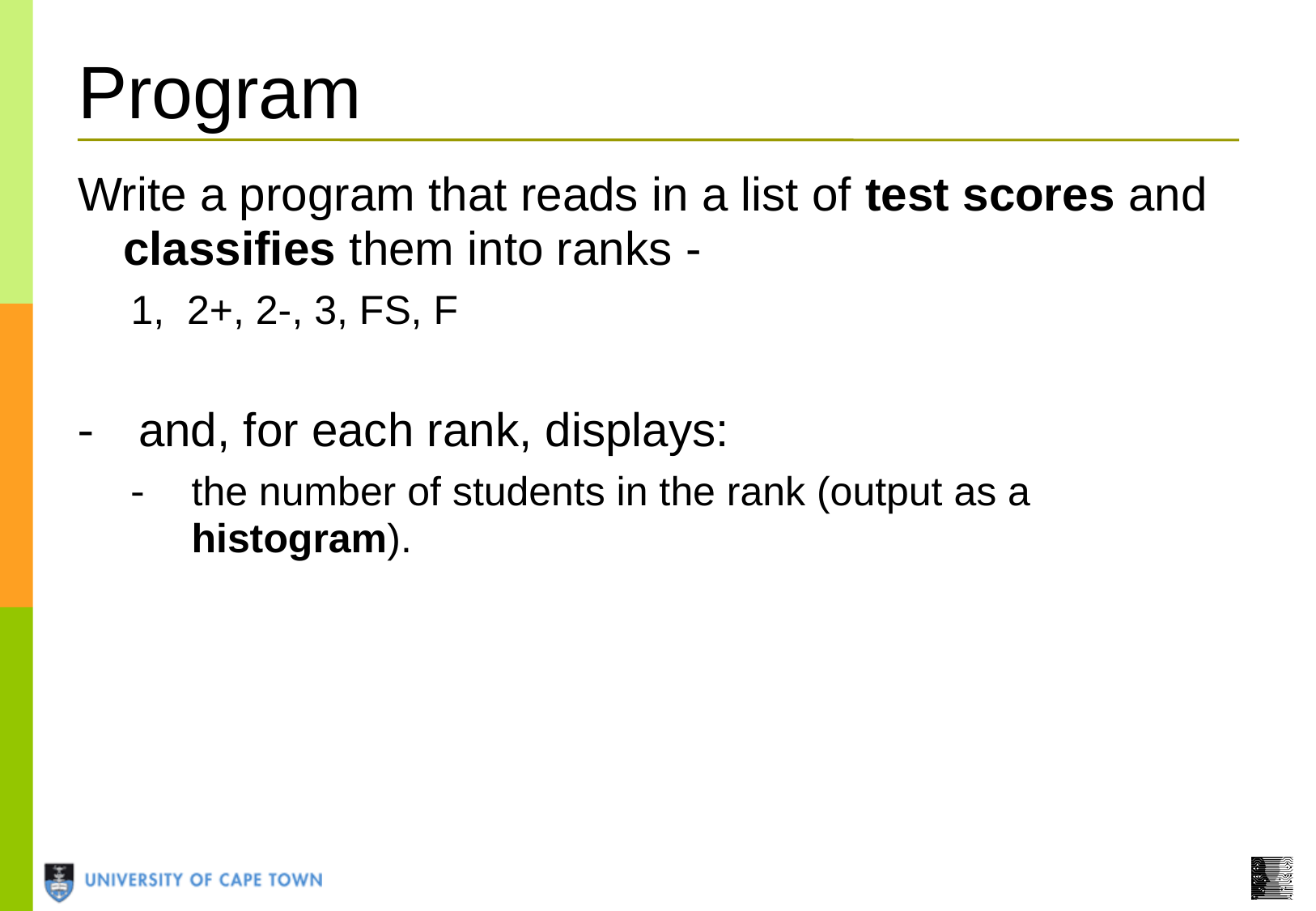

# Program
Write a program that reads in a list of test scores and classifies them into ranks -
1,  2+, 2-, 3, FS, F

and, for each rank, displays:
the number of students in the rank (output as a histogram).